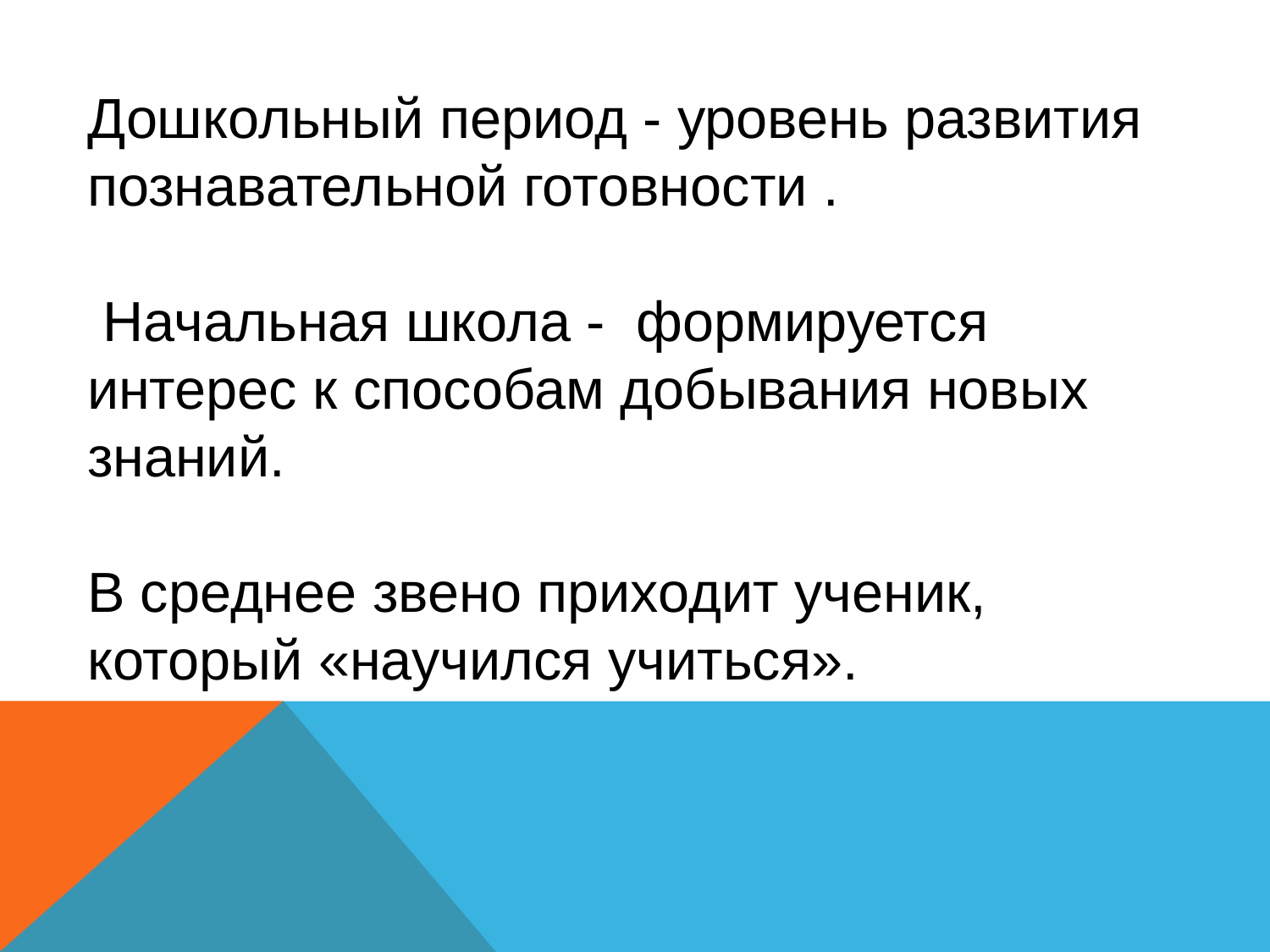

Дошкольный период - уровень развития  познавательной готовности .

 Начальная школа -  формируется интерес к способам добывания новых знаний.

В среднее звено приходит ученик, который «научился учиться».